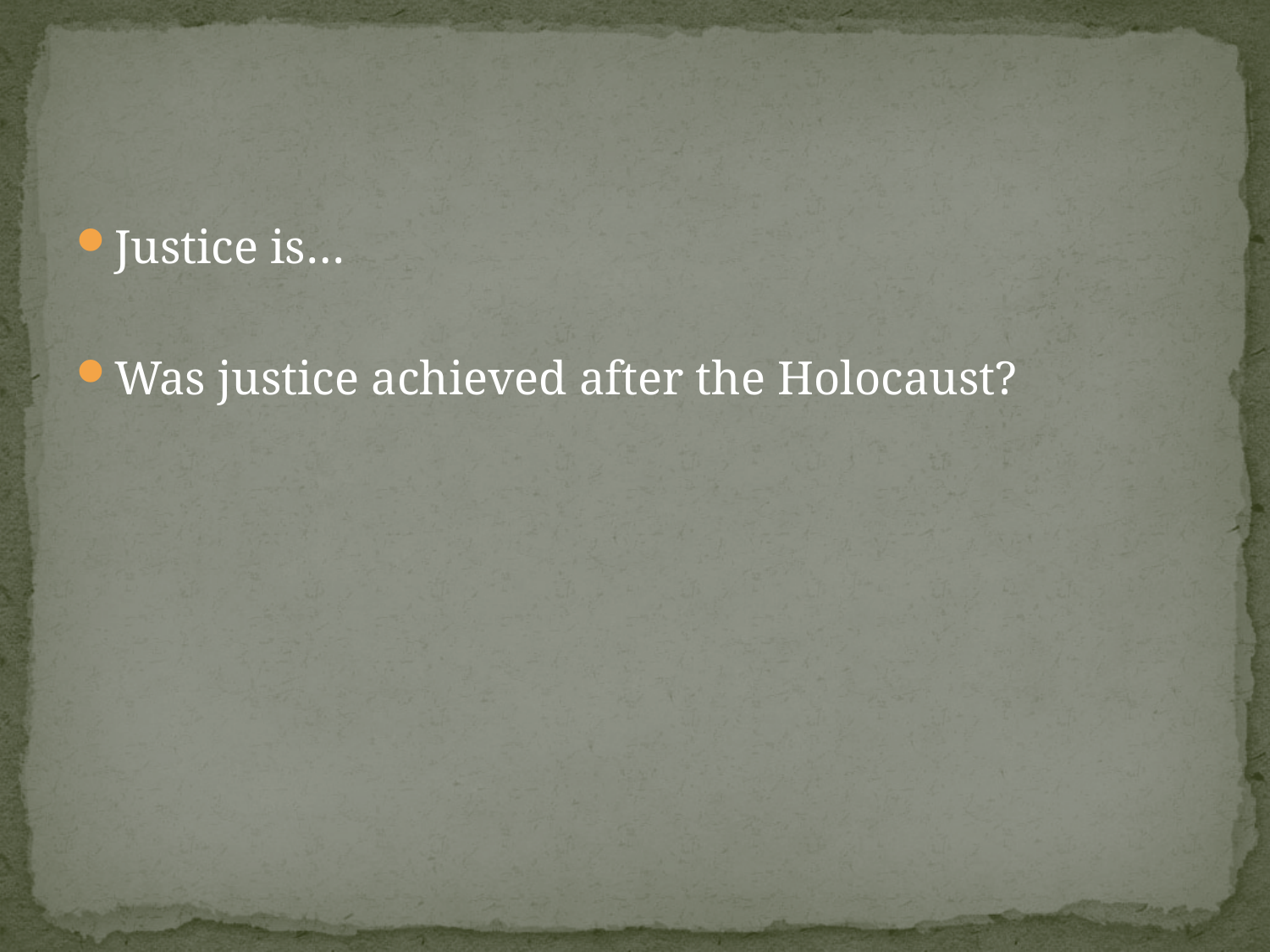

#
Justice is…

Was justice achieved after the Holocaust?